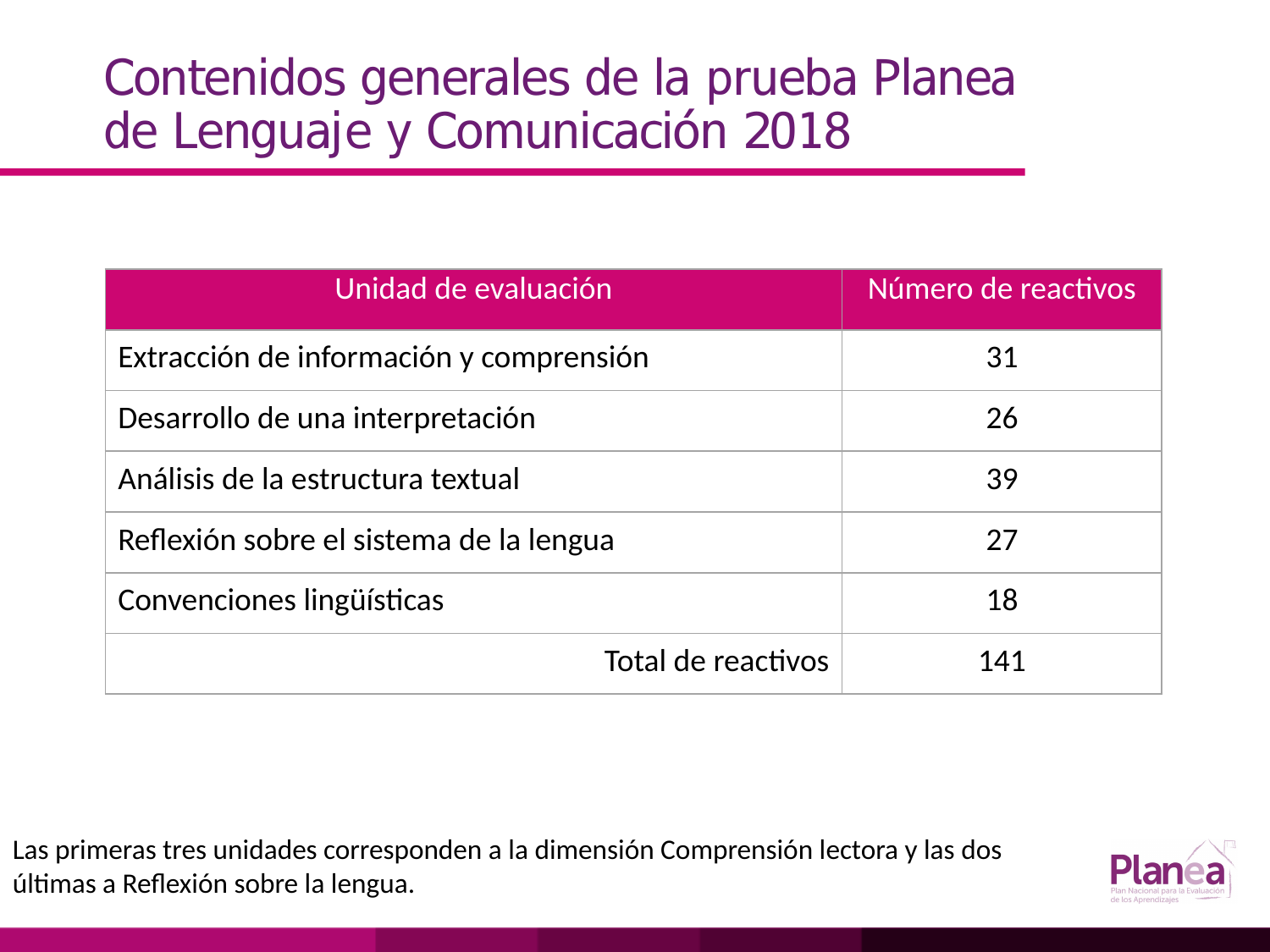

# Contenidos generales de la prueba Planea de Lenguaje y Comunicación 2018

| Unidad de evaluación | Número de reactivos |
| --- | --- |
| Extracción de información y comprensión | 31 |
| Desarrollo de una interpretación | 26 |
| Análisis de la estructura textual | 39 |
| Reflexión sobre el sistema de la lengua | 27 |
| Convenciones lingüísticas | 18 |
| Total de reactivos | 141 |
Las primeras tres unidades corresponden a la dimensión Comprensión lectora y las dos últimas a Reflexión sobre la lengua.